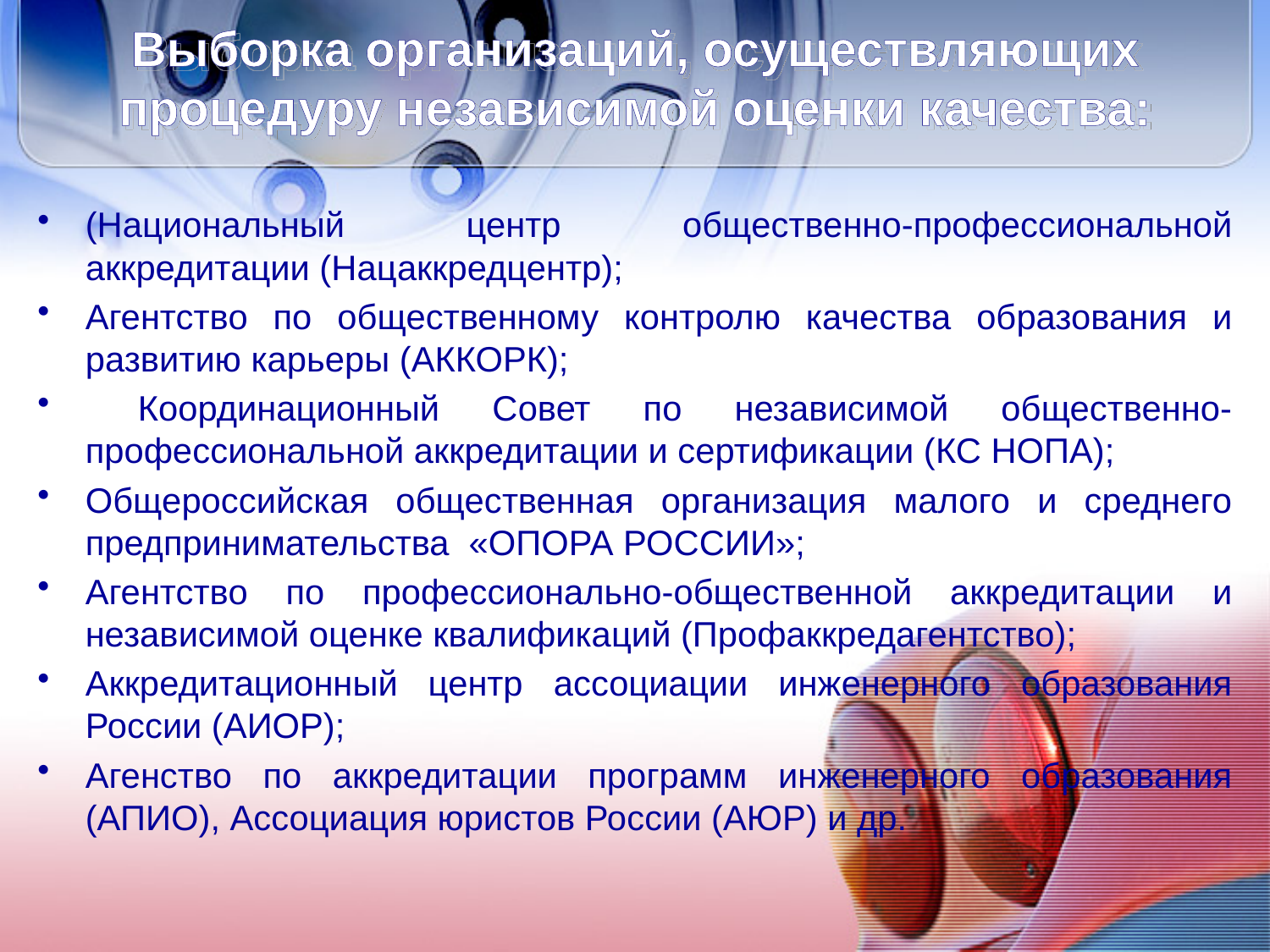

# Выборка организаций, осуществляющих процедуру независимой оценки качества:
(Национальный центр общественно-профессиональной аккредитации (Нацаккредцентр);
Агентство по общественному контролю качества образования и развитию карьеры (АККОРК);
 Координационный Совет по независимой общественно-профессиональной аккредитации и сертификации (КС НОПА);
Общероссийская общественная организация малого и среднего предпринимательства  «ОПОРА РОССИИ»;
Агентство по профессионально-общественной аккредитации и независимой оценке квалификаций (Профаккредагентство);
Аккредитационный центр ассоциации инженерного образования России (АИОР);
Агенство по аккредитации программ инженерного образования (АПИО), Ассоциация юристов России (АЮР) и др.